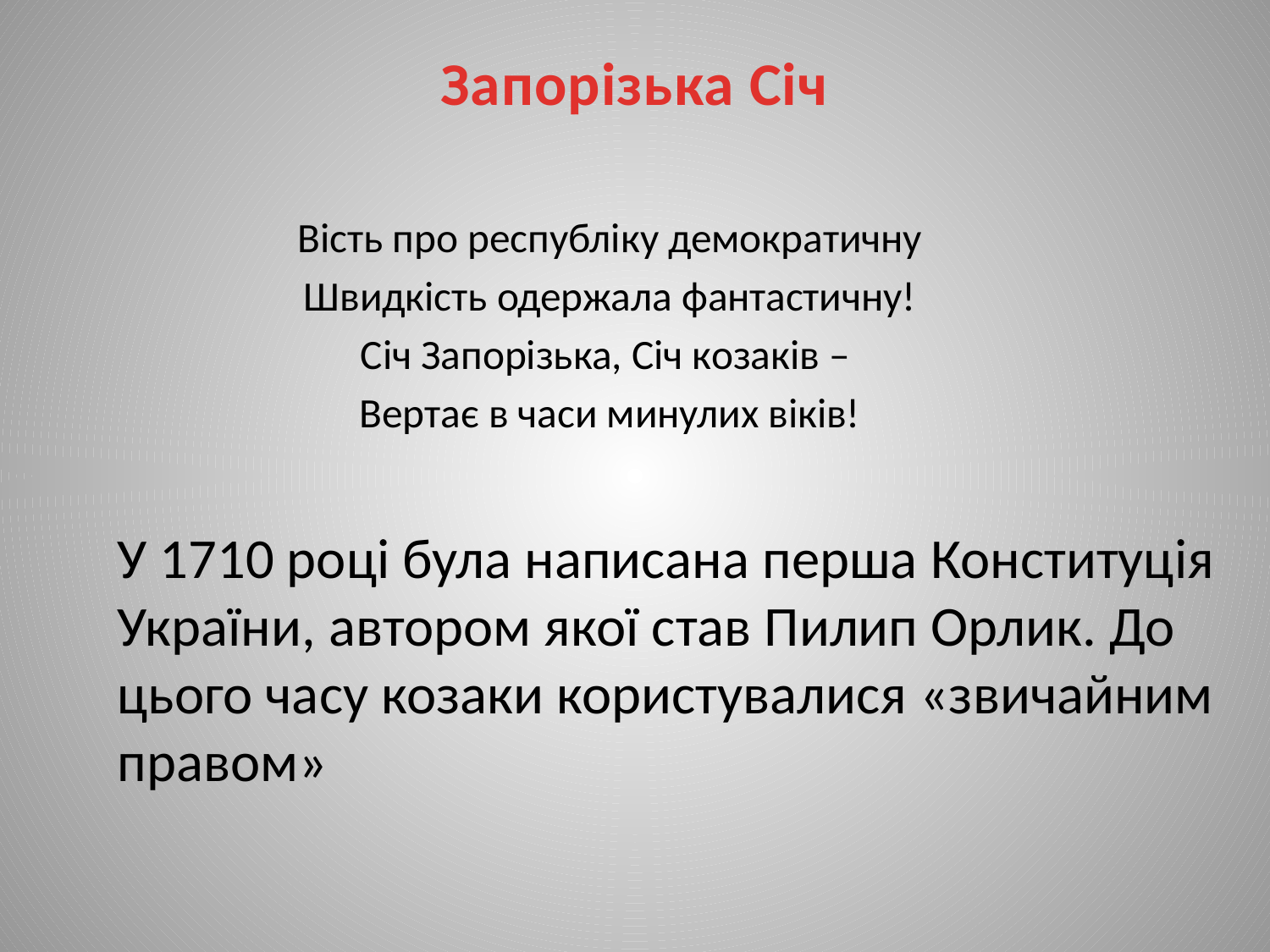

# Запорізька Січ

Вість про республіку демократичну
Швидкість одержала фантастичну!
Січ Запорізька, Січ козаків –
Вертає в часи минулих віків!

У 1710 році була написана перша Конституція України, автором якої став Пилип Орлик. До цього часу козаки користувалися «звичайним правом»